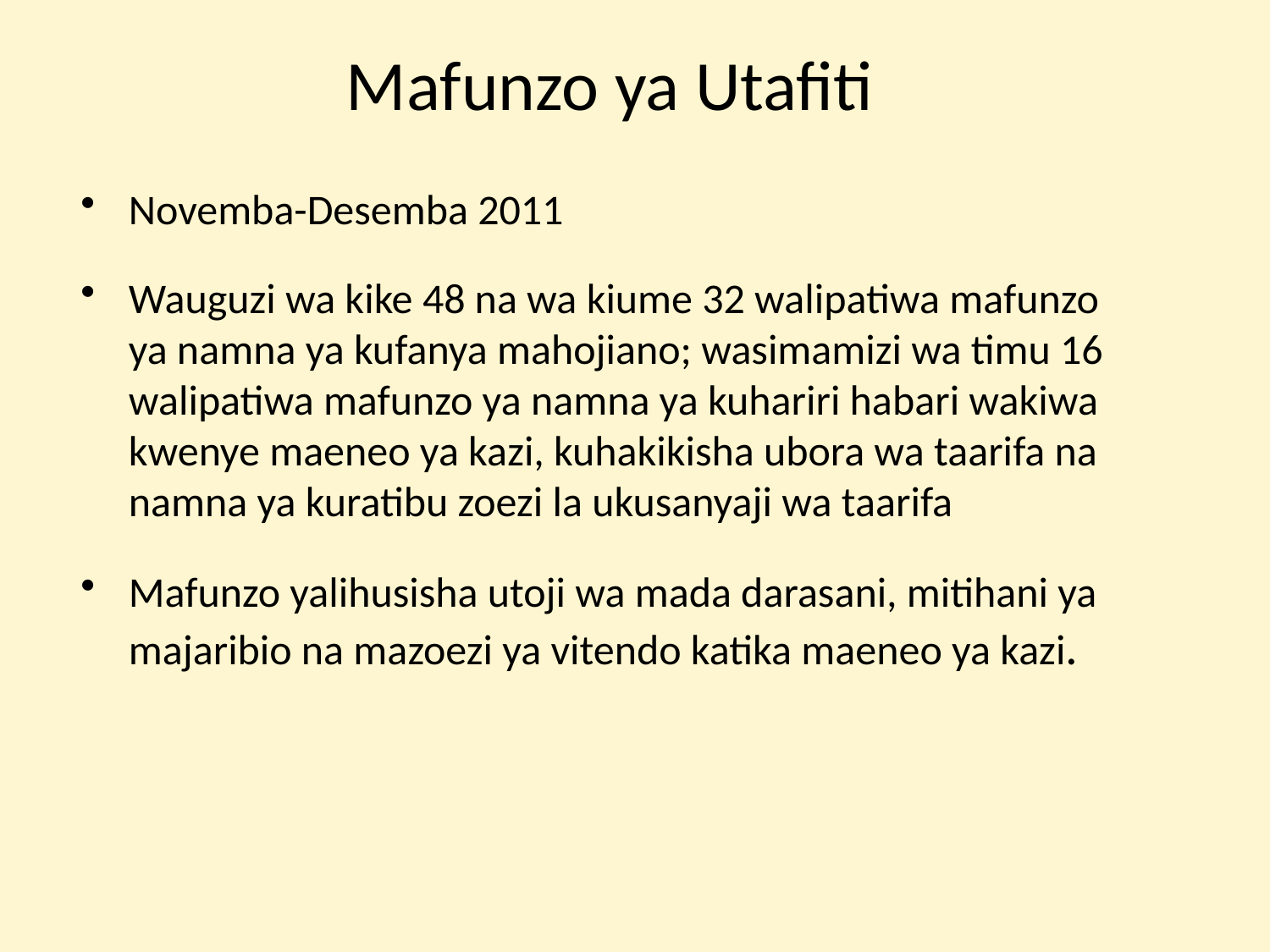

Mafunzo ya Utafiti
Novemba-Desemba 2011
Wauguzi wa kike 48 na wa kiume 32 walipatiwa mafunzo ya namna ya kufanya mahojiano; wasimamizi wa timu 16 walipatiwa mafunzo ya namna ya kuhariri habari wakiwa kwenye maeneo ya kazi, kuhakikisha ubora wa taarifa na namna ya kuratibu zoezi la ukusanyaji wa taarifa
Mafunzo yalihusisha utoji wa mada darasani, mitihani ya majaribio na mazoezi ya vitendo katika maeneo ya kazi.